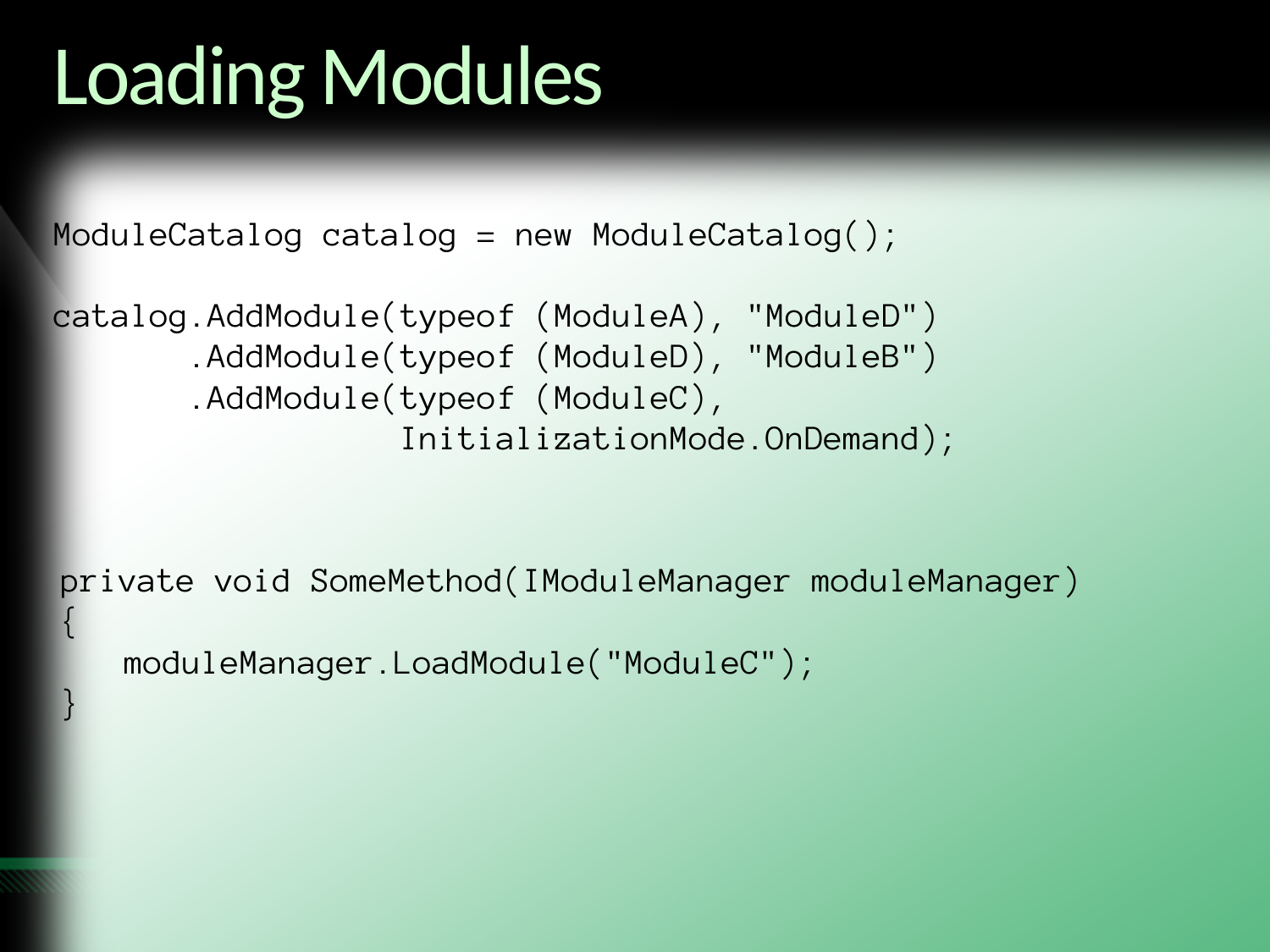

# Loading Modules
ModuleCatalog catalog = new ModuleCatalog();

catalog.AddModule(typeof (ModuleA), "ModuleD")
       .AddModule(typeof (ModuleD), "ModuleB")
       .AddModule(typeof (ModuleC),
                  InitializationMode.OnDemand);

private void SomeMethod(IModuleManager moduleManager)
{
moduleManager.LoadModule("ModuleC");
}